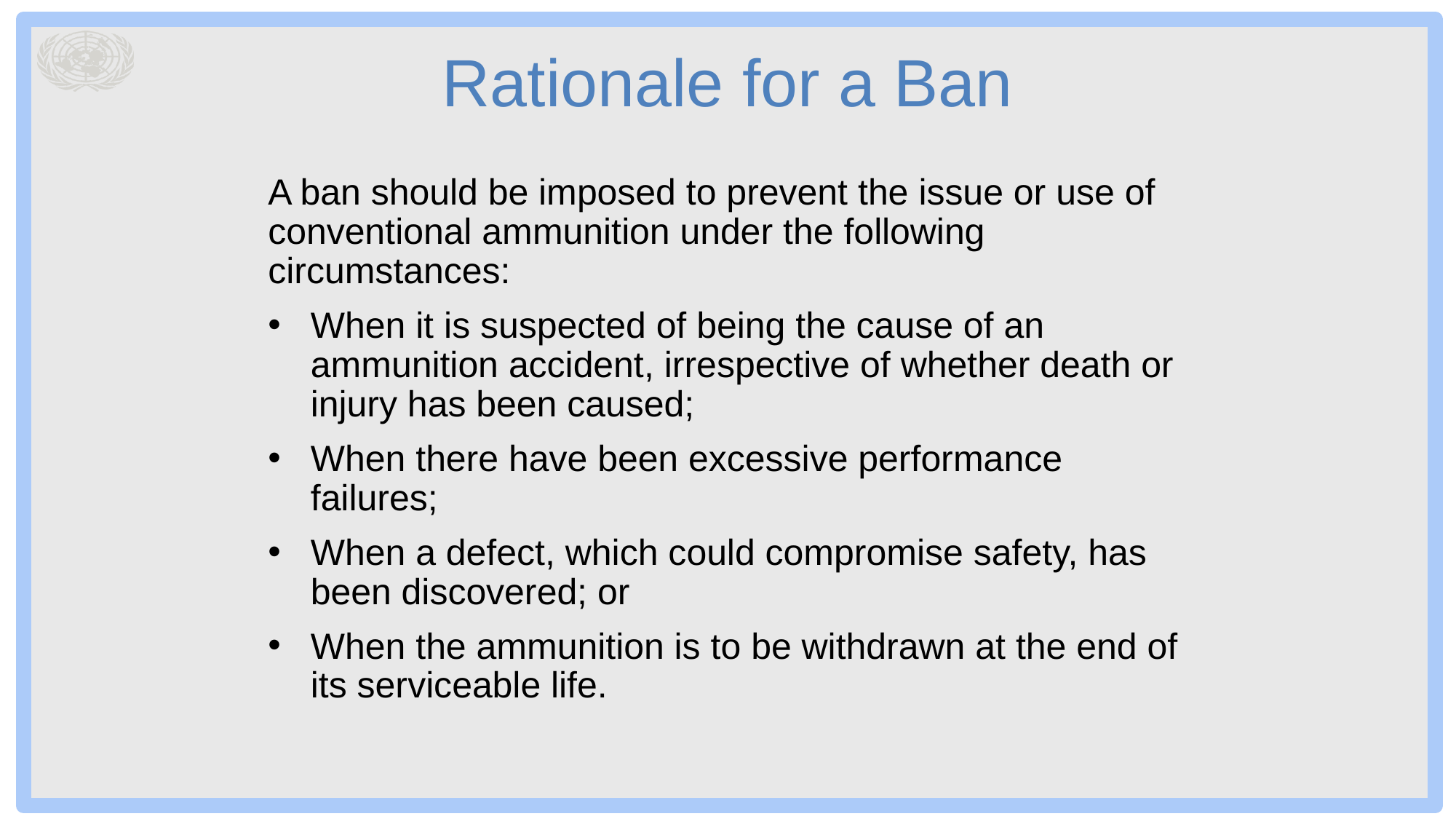

# Rationale for a Ban
A ban should be imposed to prevent the issue or use of conventional ammunition under the following circumstances:
When it is suspected of being the cause of an ammunition accident, irrespective of whether death or injury has been caused;
When there have been excessive performance failures;
When a defect, which could compromise safety, has been discovered; or
When the ammunition is to be withdrawn at the end of its serviceable life.